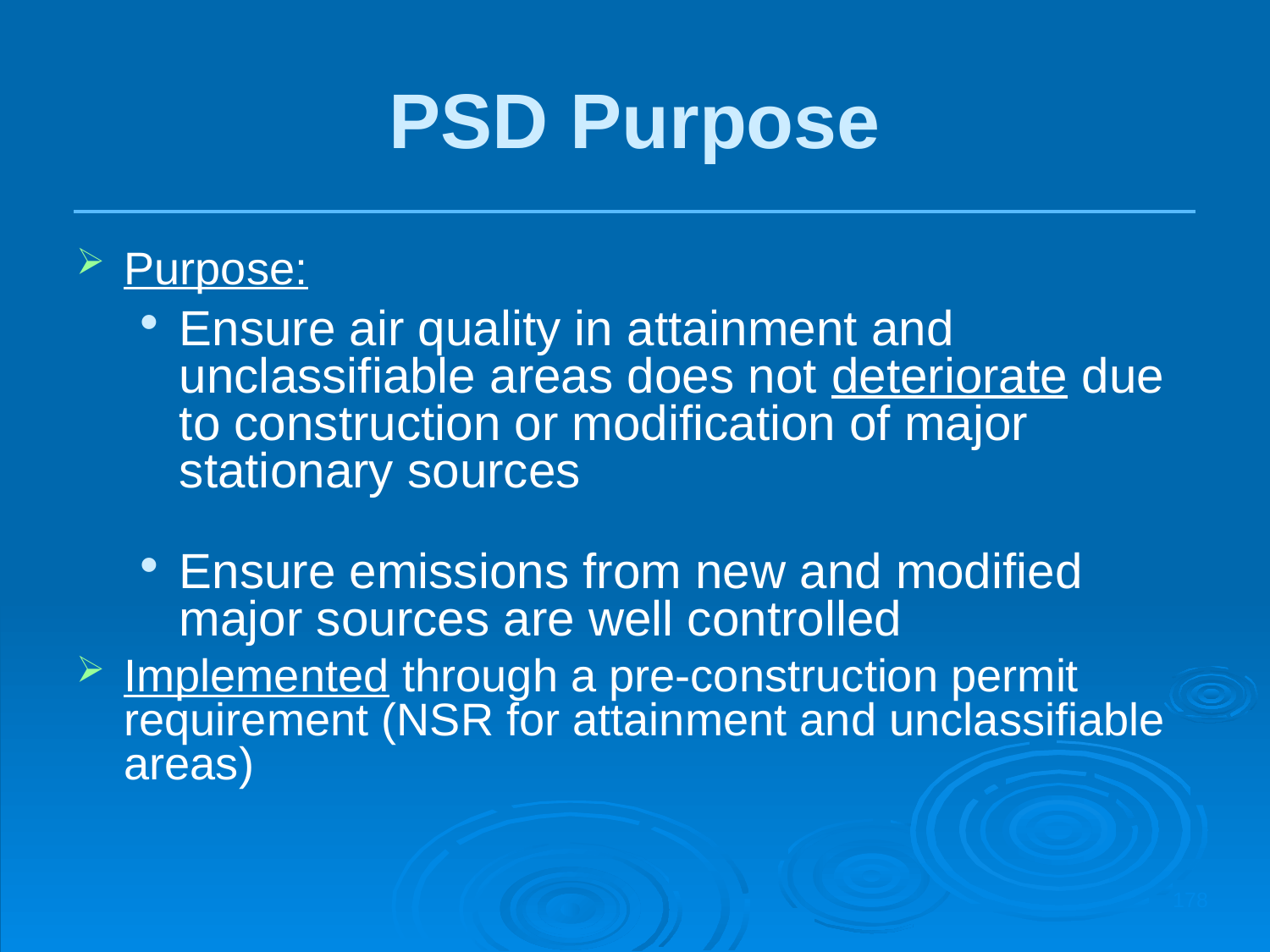

PSD Purpose
Purpose:

Ensure air quality in attainment and unclassifiable areas does not deteriorate due to construction or modification of major stationary sources

Ensure emissions from new and modified major sources are well controlled

Implemented through a pre-construction permit requirement (NSR for attainment and unclassifiable areas)
178